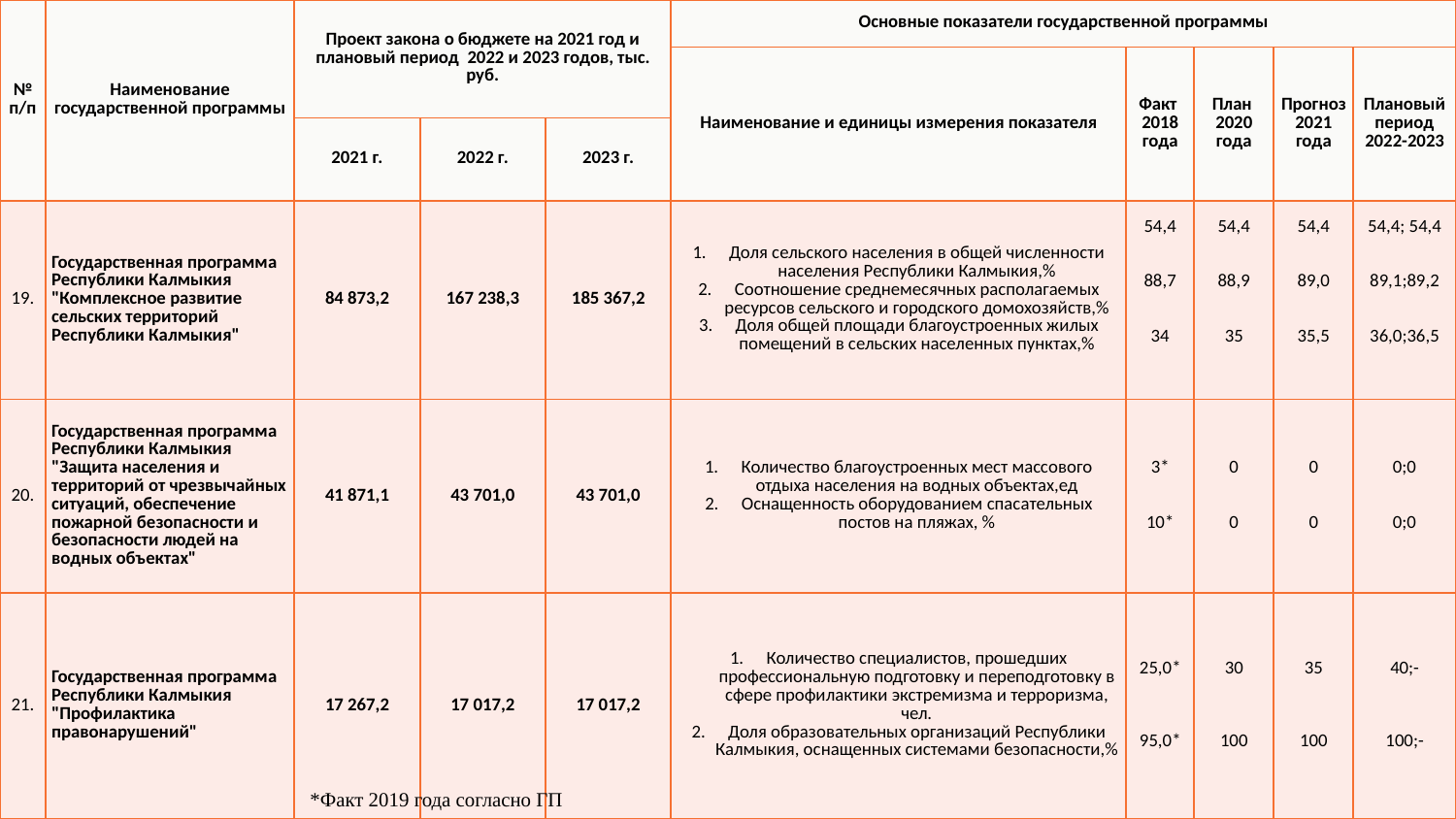

| № п/п | Наименование государственной программы | Проект закона о бюджете на 2021 год и плановый период 2022 и 2023 годов, тыс. руб. |  |  | Основные показатели государственной программы |  |  |  |  |
| --- | --- | --- | --- | --- | --- | --- | --- | --- | --- |
|  |  |  |  |  | Наименование и единицы измерения показателя | Факт 2018 года | План 2020 года | Прогноз 2021 года | Плановый период 2022-2023 |
|  |  | 2021 г. | 2022 г. | 2023 г. |  |  |  |  |  |
| 19. | Государственная программа Республики Калмыкия "Комплексное развитие сельских территорий Республики Калмыкия" | 84 873,2 | 167 238,3 | 185 367,2 | Доля сельского населения в общей численности населения Республики Калмыкия,% Соотношение среднемесячных располагаемых ресурсов сельского и городского домохозяйств,% Доля общей площади благоустроенных жилых помещений в сельских населенных пунктах,% | 54,4 88,7 34 | 54,4 88,9 35 | 54,4 89,0 35,5 | 54,4; 54,4 89,1;89,2 36,0;36,5 |
| 20. | Государственная программа Республики Калмыкия "Защита населения и территорий от чрезвычайных ситуаций, обеспечение пожарной безопасности и безопасности людей на водных объектах" | 41 871,1 | 43 701,0 | 43 701,0 | Количество благоустроенных мест массового отдыха населения на водных объектах,ед Оснащенность оборудованием спасательных постов на пляжах, % | 3\* 10\* | 0 0 | 0 0 | 0;0 0;0 |
| 21. | Государственная программа Республики Калмыкия "Профилактика правонарушений" | 17 267,2 | 17 017,2 | 17 017,2 | Количество специалистов, прошедших профессиональную подготовку и переподготовку в сфере профилактики экстремизма и терроризма, чел. Доля образовательных организаций Республики Калмыкия, оснащенных системами безопасности,% | 25,0\* 95,0\* | 30 100 | 35 100 | 40;- 100;- |
60
*Факт 2019 года согласно ГП